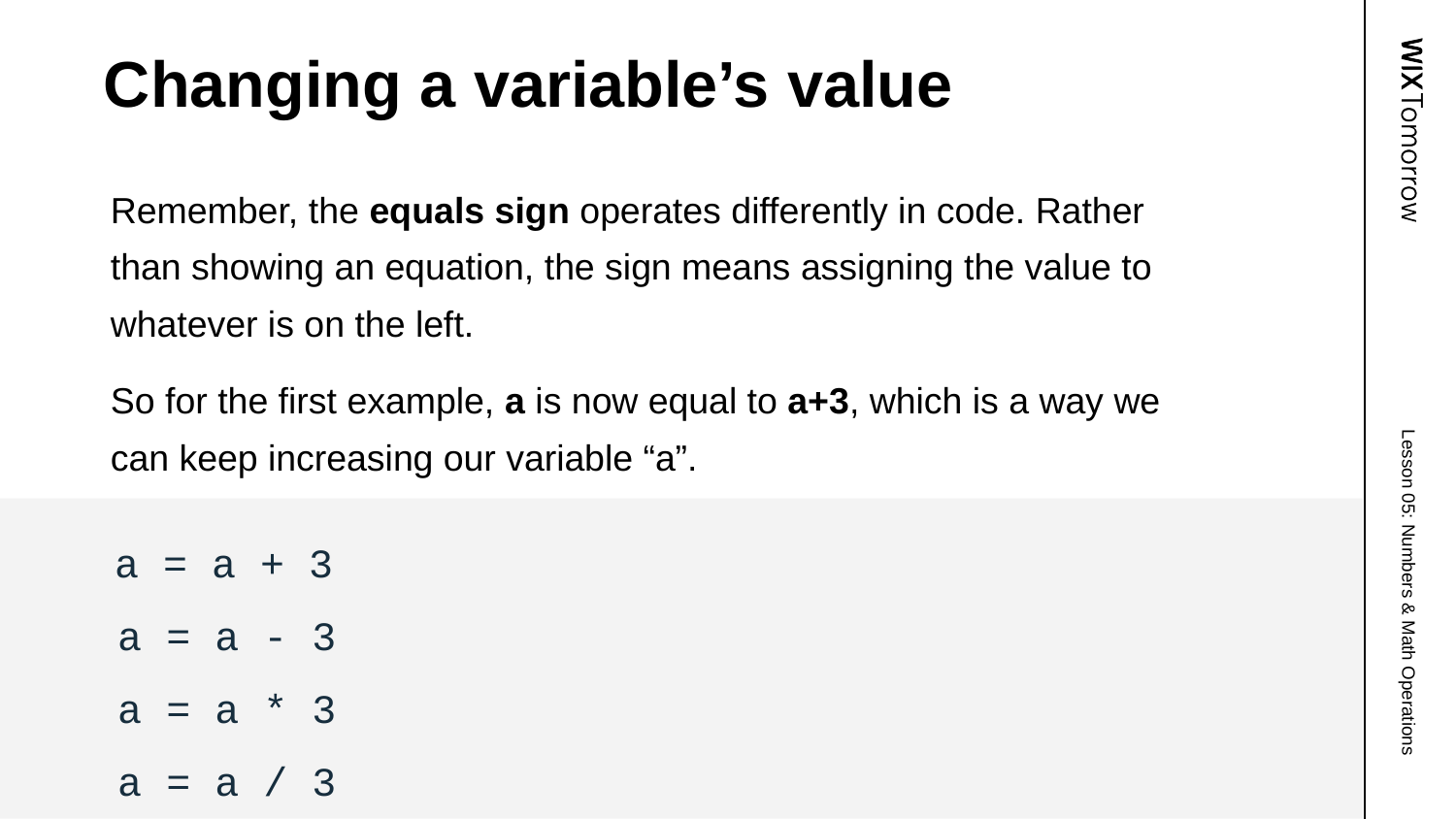

# Changing a variable’s value
Remember, the equals sign operates differently in code. Rather than showing an equation, the sign means assigning the value to whatever is on the left.
So for the first example, a is now equal to a+3, which is a way we can keep increasing our variable “a”.
a = a + 3
a = a - 3
a = a * 3
a = a / 3